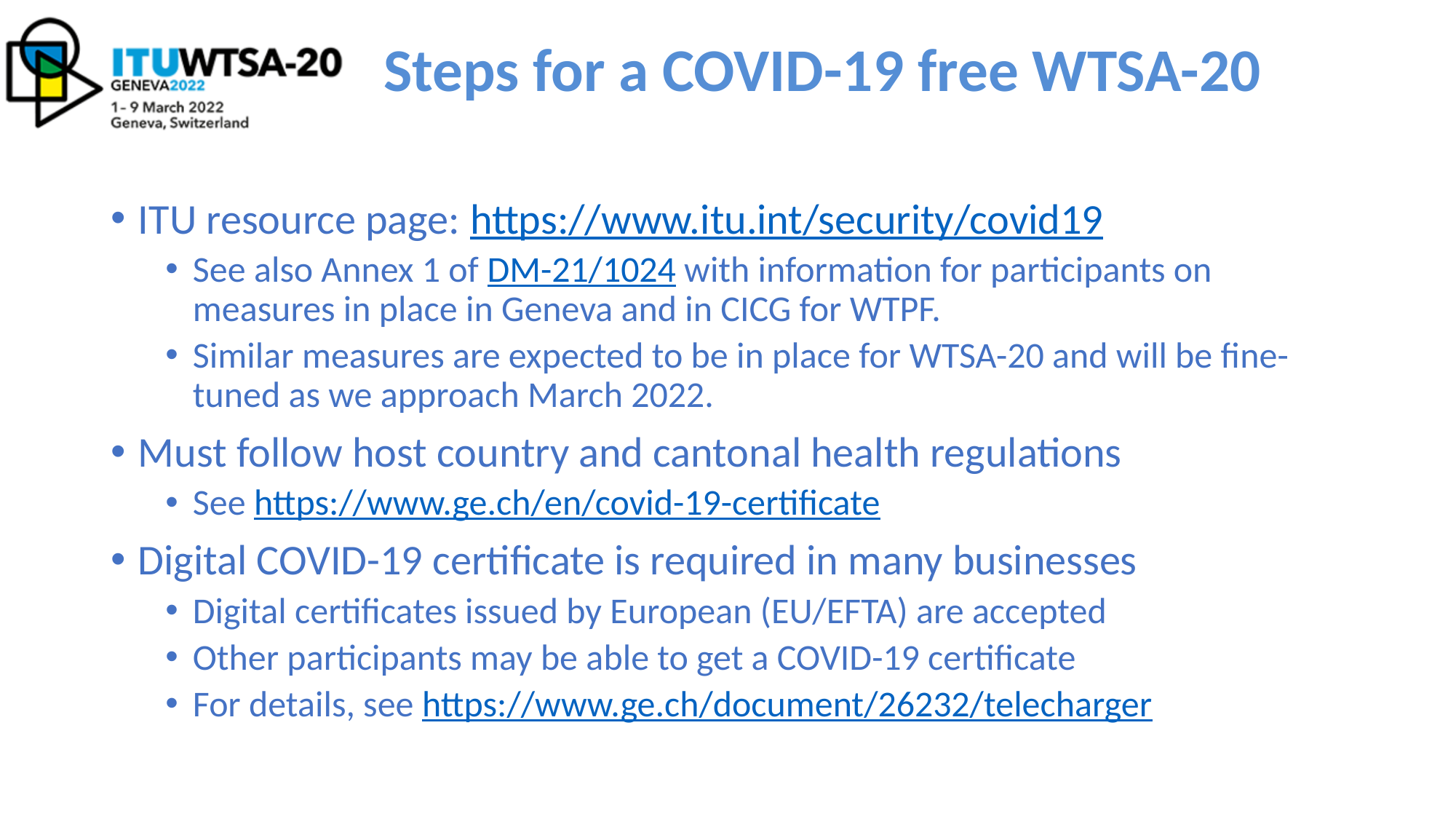

# Steps for a COVID-19 free WTSA-20
ITU resource page: https://www.itu.int/security/covid19
See also Annex 1 of DM-21/1024 with information for participants on measures in place in Geneva and in CICG for WTPF.
Similar measures are expected to be in place for WTSA-20 and will be fine-tuned as we approach March 2022.
Must follow host country and cantonal health regulations
See https://www.ge.ch/en/covid-19-certificate
Digital COVID-19 certificate is required in many businesses
Digital certificates issued by European (EU/EFTA) are accepted
Other participants may be able to get a COVID-19 certificate
For details, see https://www.ge.ch/document/26232/telecharger